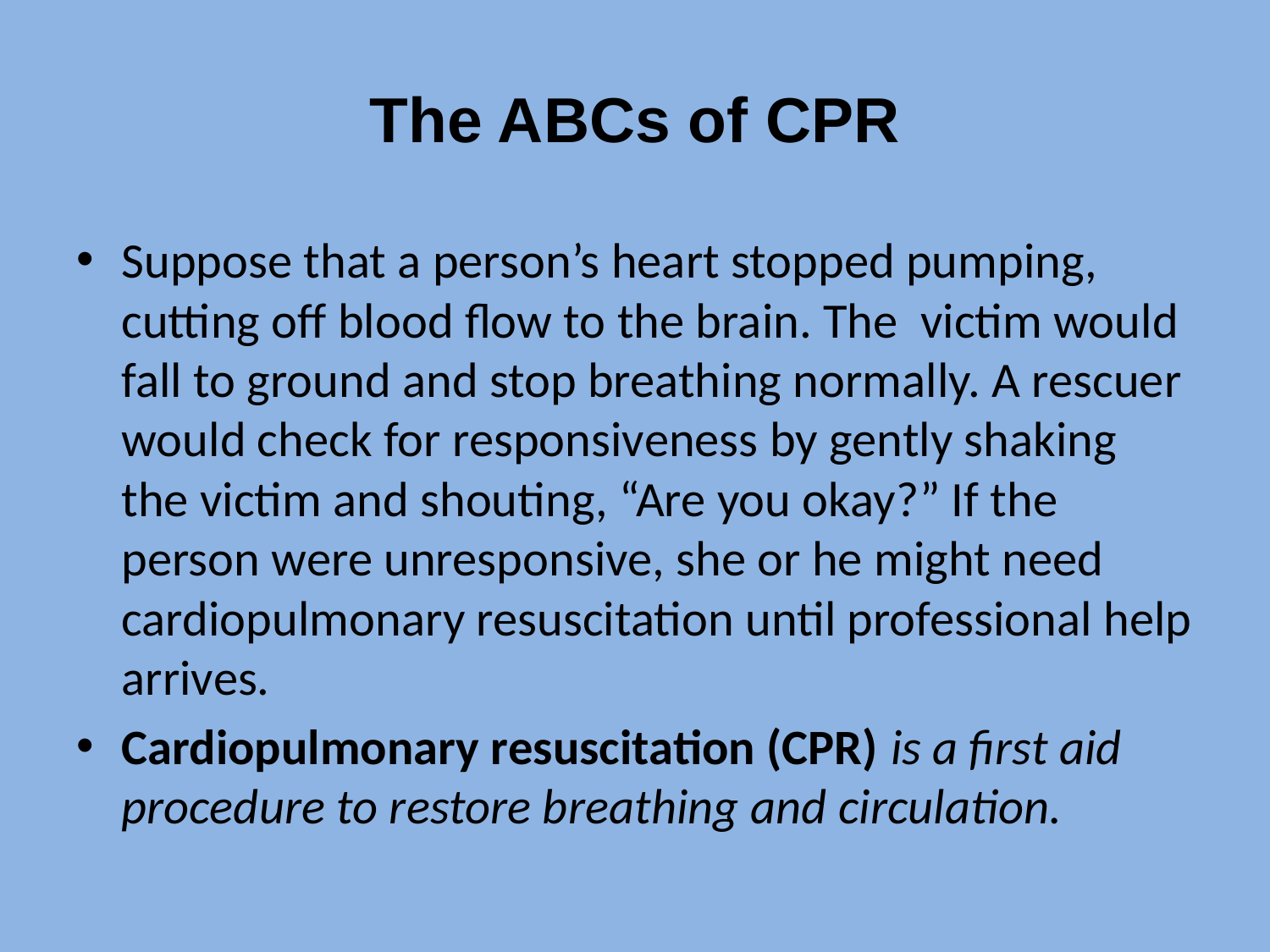

# The ABCs of CPR
Suppose that a person’s heart stopped pumping, cutting off blood flow to the brain. The  victim would fall to ground and stop breathing normally. A rescuer would check for responsiveness by gently shaking the victim and shouting, “Are you okay?” If the person were unresponsive, she or he might need cardiopulmonary resuscitation until professional help arrives.
Cardiopulmonary resuscitation (CPR) is a first aid procedure to restore breathing and circulation.